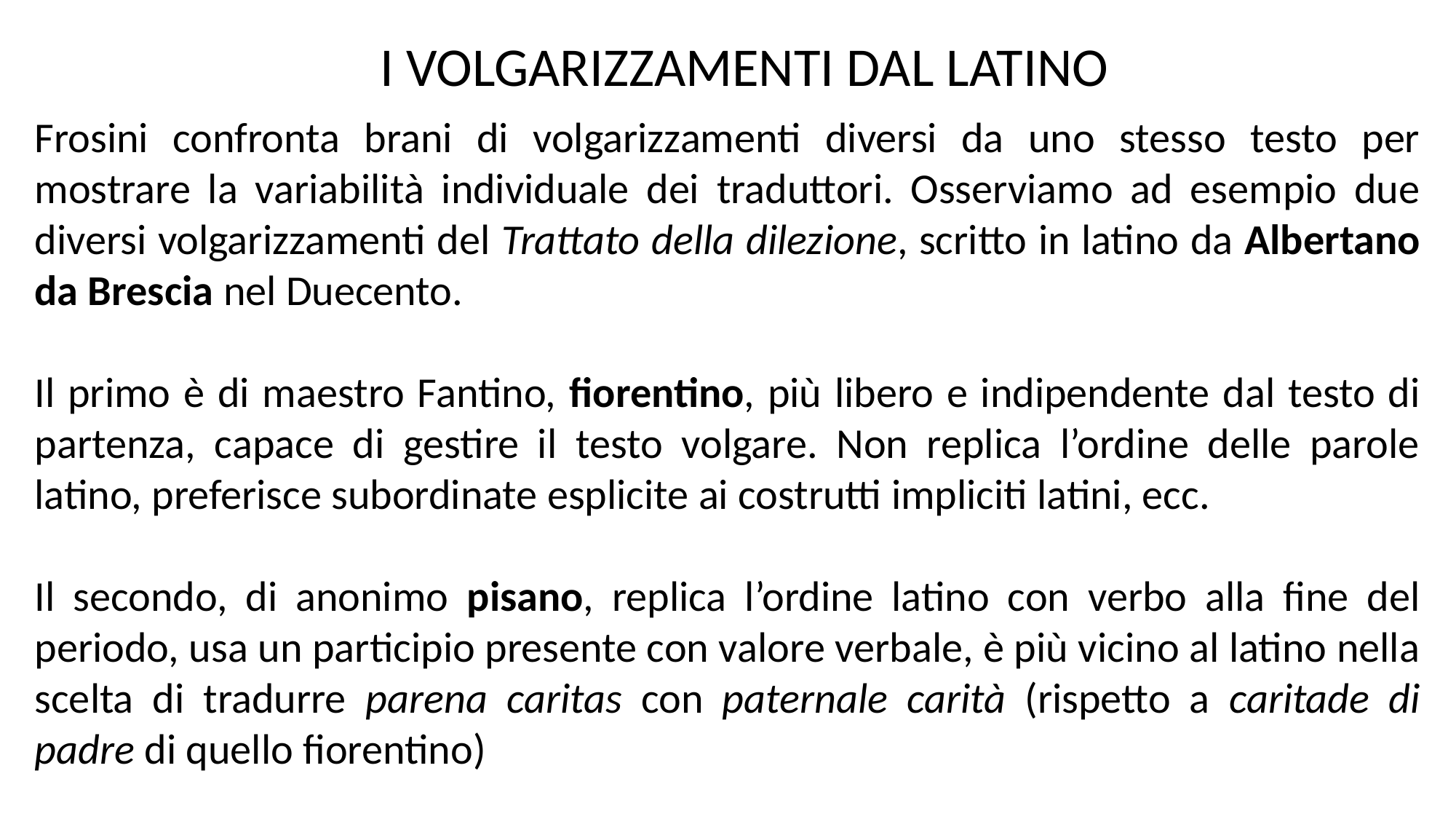

I VOLGARIZZAMENTI DAL LATINO
Frosini confronta brani di volgarizzamenti diversi da uno stesso testo per mostrare la variabilità individuale dei traduttori. Osserviamo ad esempio due diversi volgarizzamenti del Trattato della dilezione, scritto in latino da Albertano da Brescia nel Duecento.

Il primo è di maestro Fantino, fiorentino, più libero e indipendente dal testo di partenza, capace di gestire il testo volgare. Non replica l’ordine delle parole latino, preferisce subordinate esplicite ai costrutti impliciti latini, ecc.

Il secondo, di anonimo pisano, replica l’ordine latino con verbo alla fine del periodo, usa un participio presente con valore verbale, è più vicino al latino nella scelta di tradurre parena caritas con paternale carità (rispetto a caritade di padre di quello fiorentino)